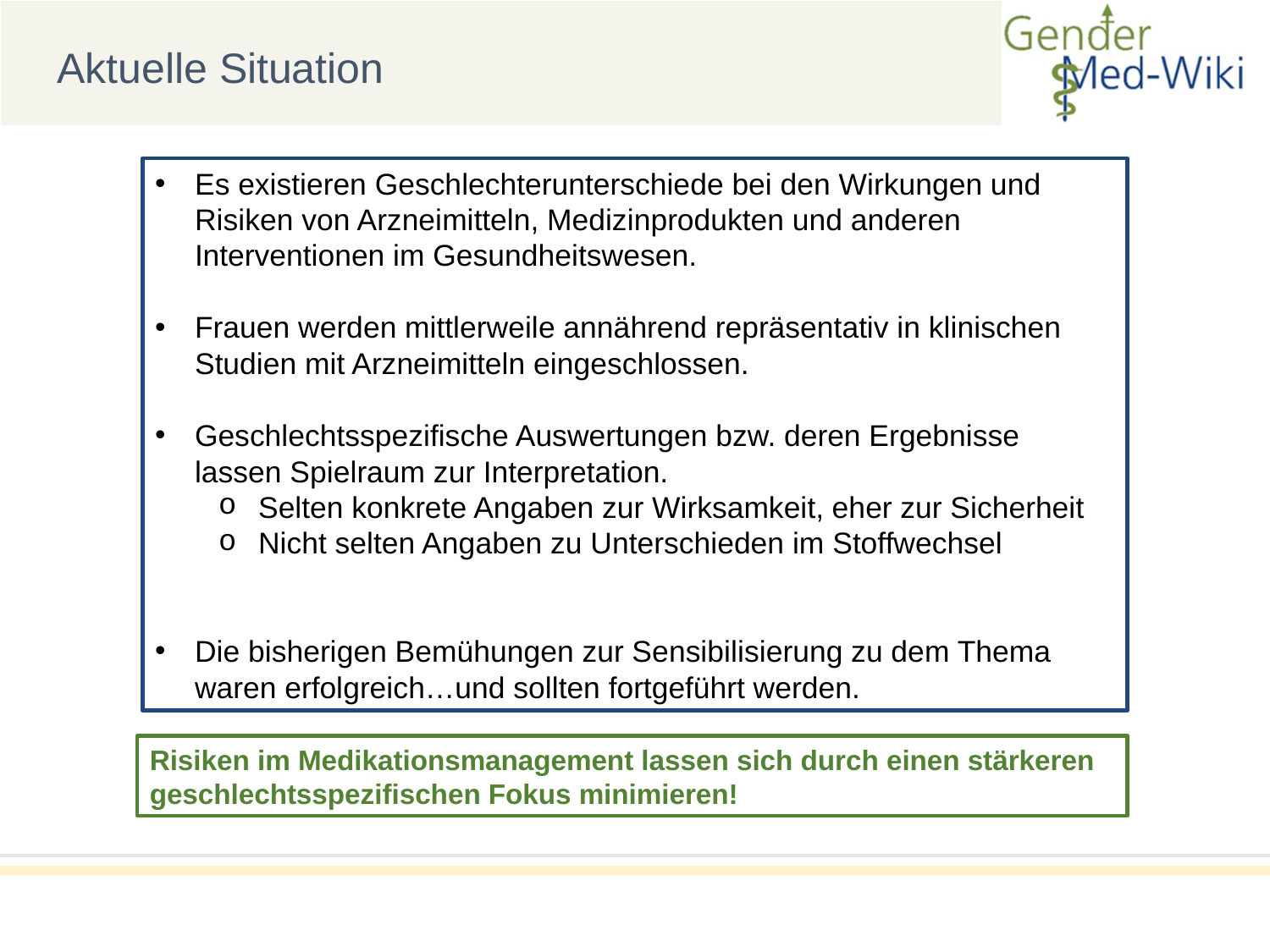

Aktuelle Situation
Es existieren Geschlechterunterschiede bei den Wirkungen und Risiken von Arzneimitteln, Medizinprodukten und anderen Interventionen im Gesundheitswesen.

Frauen werden mittlerweile annährend repräsentativ in klinischen Studien mit Arzneimitteln eingeschlossen.

Geschlechtsspezifische Auswertungen bzw. deren Ergebnisse lassen Spielraum zur Interpretation.
Selten konkrete Angaben zur Wirksamkeit, eher zur Sicherheit
Nicht selten Angaben zu Unterschieden im Stoffwechsel

Die bisherigen Bemühungen zur Sensibilisierung zu dem Thema waren erfolgreich…und sollten fortgeführt werden.
Risiken im Medikationsmanagement lassen sich durch einen stärkeren geschlechtsspezifischen Fokus minimieren!